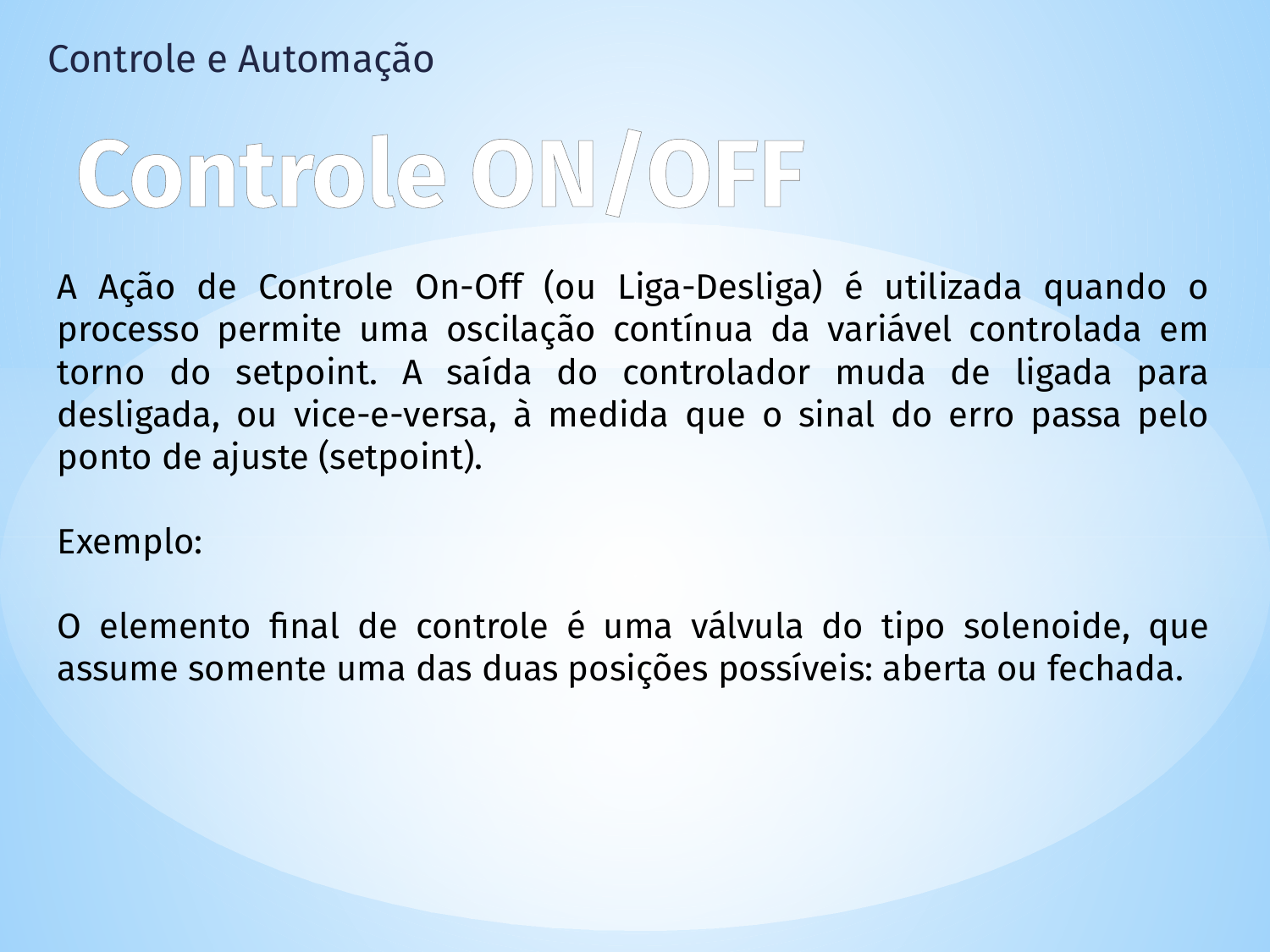

Controle e Automação
Controle ON/OFF
A Ação de Controle On-Off (ou Liga-Desliga) é utilizada quando o processo permite uma oscilação contínua da variável controlada em torno do setpoint. A saída do controlador muda de ligada para desligada, ou vice-e-versa, à medida que o sinal do erro passa pelo ponto de ajuste (setpoint).

Exemplo:

O elemento final de controle é uma válvula do tipo solenoide, que assume somente uma das duas posições possíveis: aberta ou fechada.